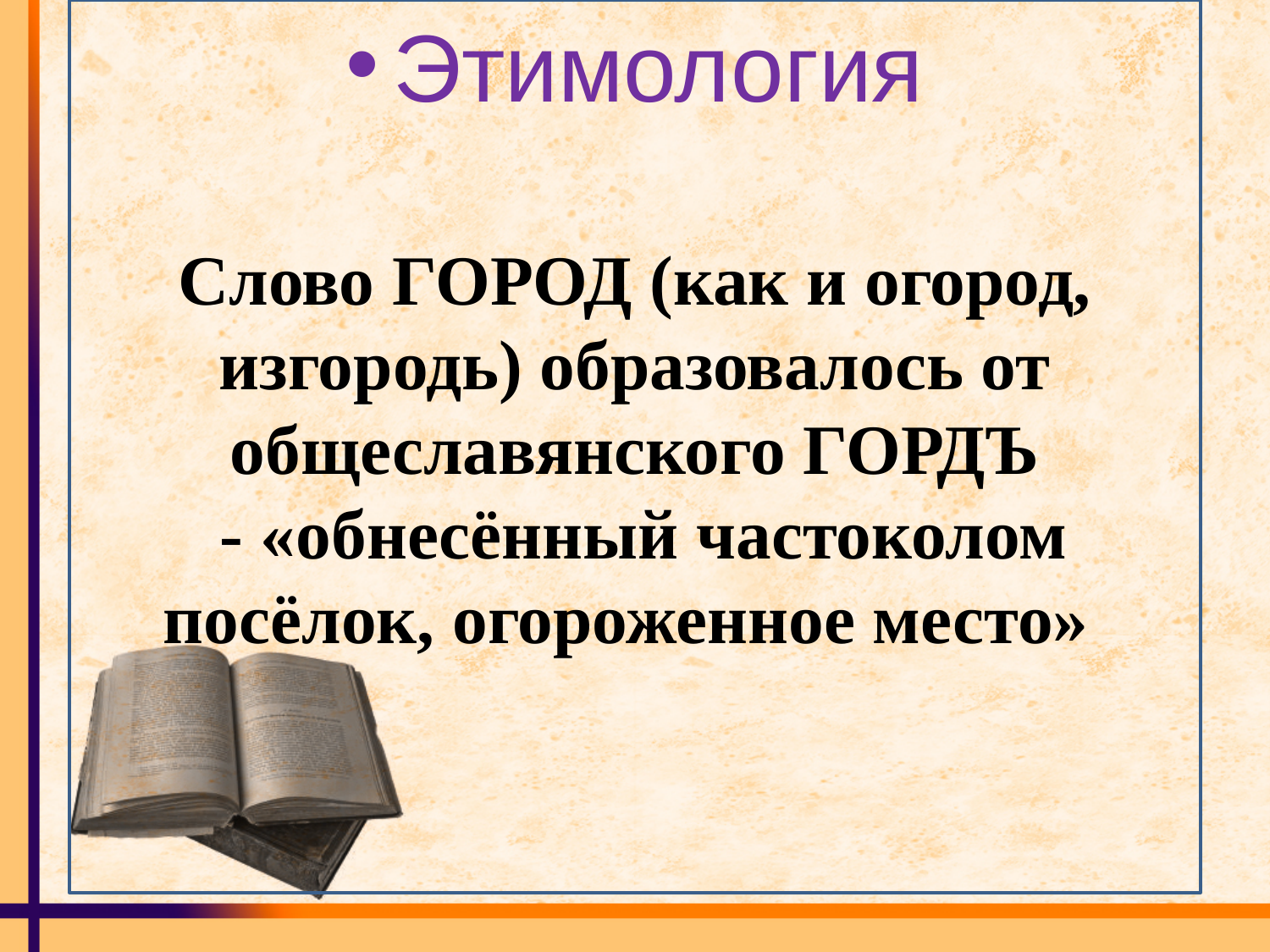

Слово ГОРОД (как и огород, изгородь) образовалось от общеславянского ГОРДЪ
 - «обнесённый частоколом посёлок, огороженное место»
Этимология
#